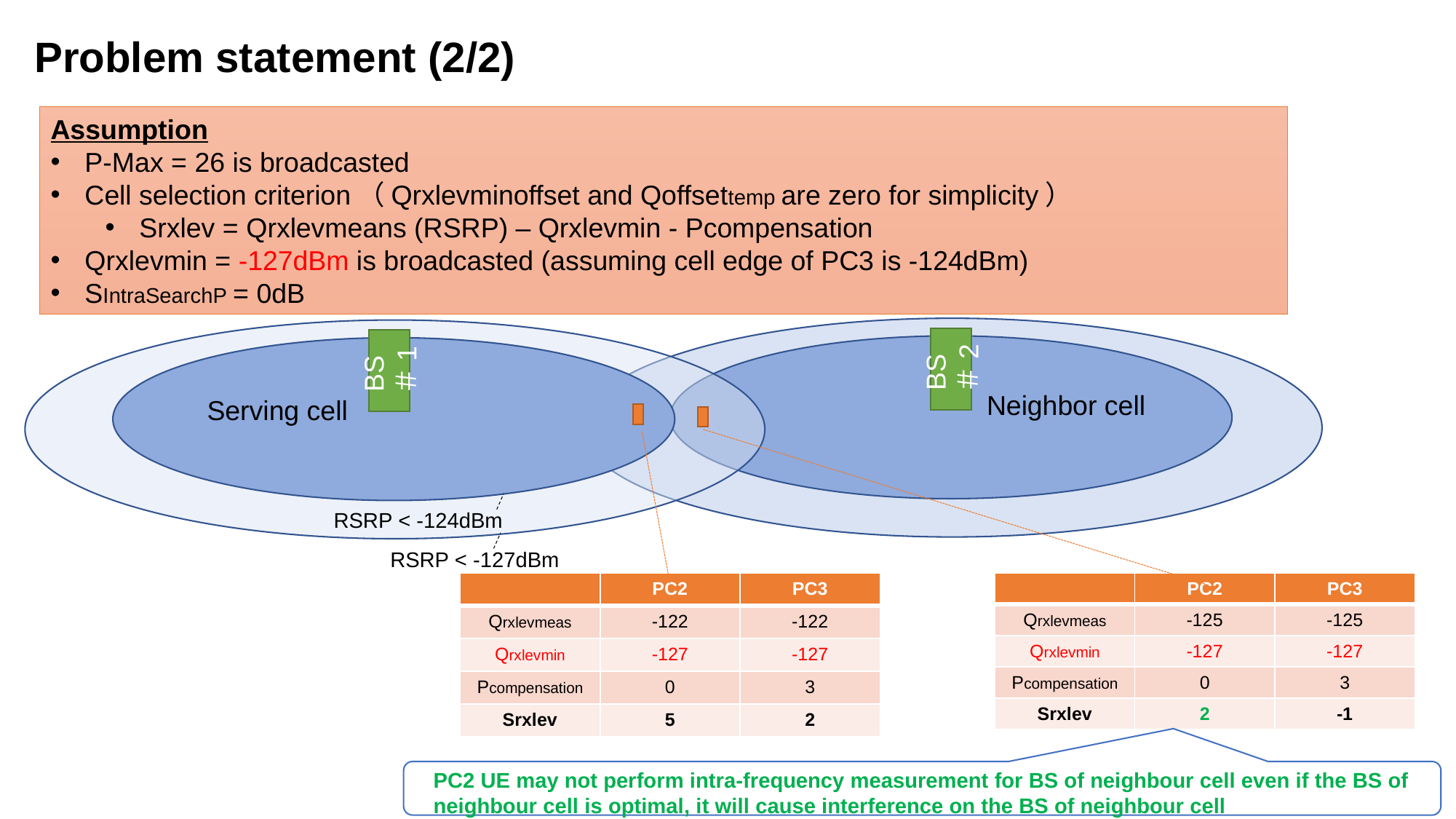

# Problem statement (2/2)
Assumption
P-Max = 26 is broadcasted
Cell selection criterion（Qrxlevminoffset and Qoffsettemp are zero for simplicity）
Srxlev = Qrxlevmeans (RSRP) – Qrxlevmin - Pcompensation
Qrxlevmin = -127dBm is broadcasted (assuming cell edge of PC3 is -124dBm)
SIntraSearchP = 0dB

BS＃2

RSRP < -124dBm
RSRP < -127dBm

Neighbor cell
Serving cell
BS＃1
|  | PC2 | PC3 |
| --- | --- | --- |
| Qrxlevmeas | -122 | -122 |
| Qrxlevmin | -127 | -127 |
| Pcompensation | 0 | 3 |
| Srxlev | 5 | 2 |
|  | PC2 | PC3 |
| --- | --- | --- |
| Qrxlevmeas | -125 | -125 |
| Qrxlevmin | -127 | -127 |
| Pcompensation | 0 | 3 |
| Srxlev | 2 | -1 |
PC2 UE may not perform intra-frequency measurement for BS of neighbour cell even if the BS of neighbour cell is optimal, it will cause interference on the BS of neighbour cell